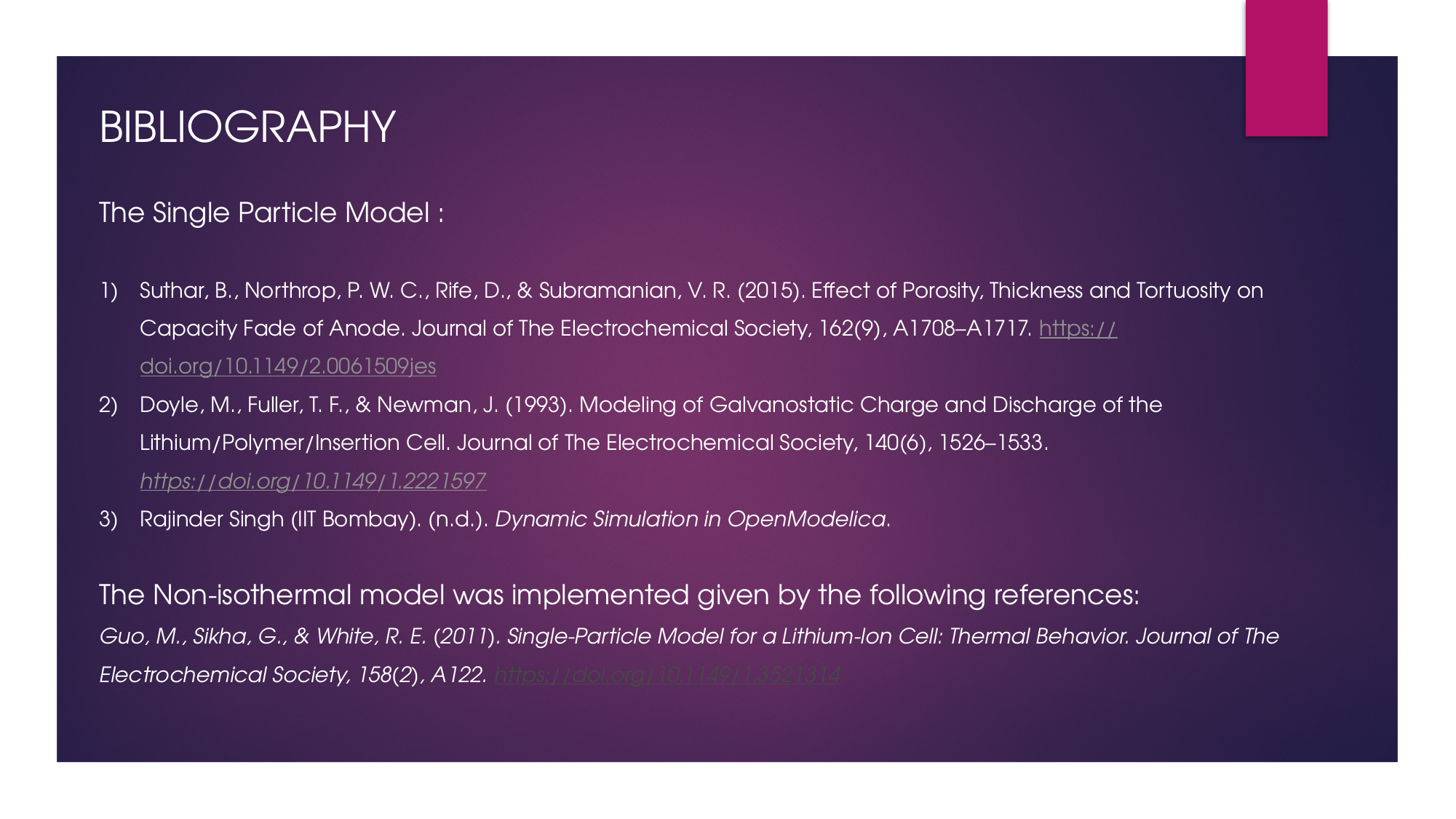

BIBLIOGRAPHY
The Single Particle Model :

Suthar, B., Northrop, P. W. C., Rife, D., & Subramanian, V. R. (2015). Effect of Porosity, Thickness and Tortuosity on Capacity Fade of Anode. Journal of The Electrochemical Society, 162(9), A1708–A1717. https://doi.org/10.1149/2.0061509jes
Doyle, M., Fuller, T. F., & Newman, J. (1993). Modeling of Galvanostatic Charge and Discharge of the Lithium/Polymer/Insertion Cell. Journal of The Electrochemical Society, 140(6), 1526–1533. https://doi.org/10.1149/1.2221597
Rajinder Singh (IIT Bombay). (n.d.). Dynamic Simulation in OpenModelica.

The Non-isothermal model was implemented given by the following references:
Guo, M., Sikha, G., & White, R. E. (2011). Single-Particle Model for a Lithium-Ion Cell: Thermal Behavior. Journal of The Electrochemical Society, 158(2), A122. https://doi.org/10.1149/1.3521314